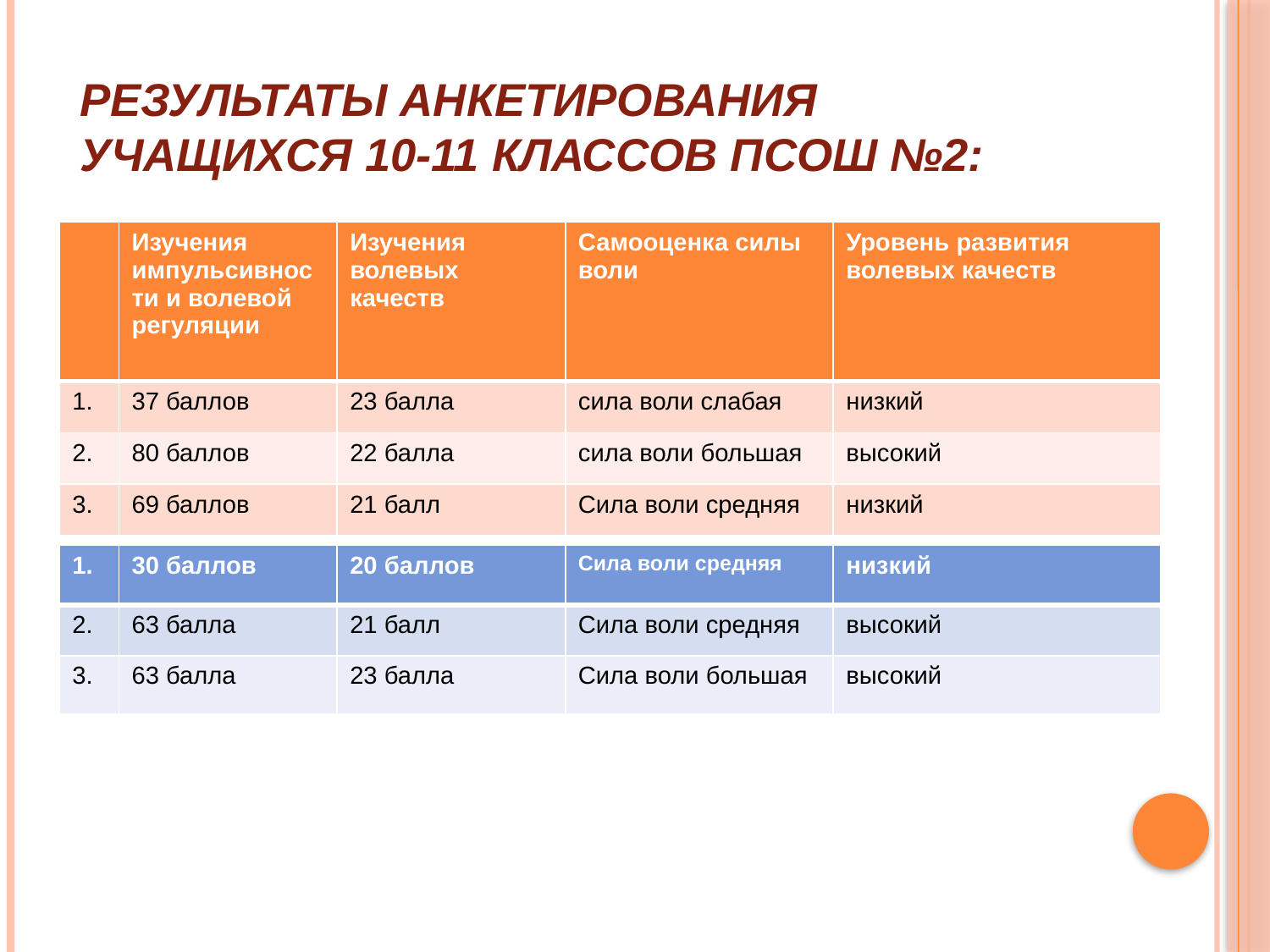

# Результаты анкетирования учащихся 10-11 классов ПСОШ №2:
|  | Изучения импульсивности и волевой регуляции | Изучения волевых качеств | Самооценка силы воли | Уровень развития волевых качеств |
| --- | --- | --- | --- | --- |
| 1. | 37 баллов | 23 балла | сила воли слабая | низкий |
| 2. | 80 баллов | 22 балла | сила воли большая | высокий |
| 3. | 69 баллов | 21 балл | Сила воли средняя | низкий |
| 1. | 30 баллов | 20 баллов | Сила воли средняя | низкий |
| --- | --- | --- | --- | --- |
| 2. | 63 балла | 21 балл | Сила воли средняя | высокий |
| 3. | 63 балла | 23 балла | Сила воли большая | высокий |